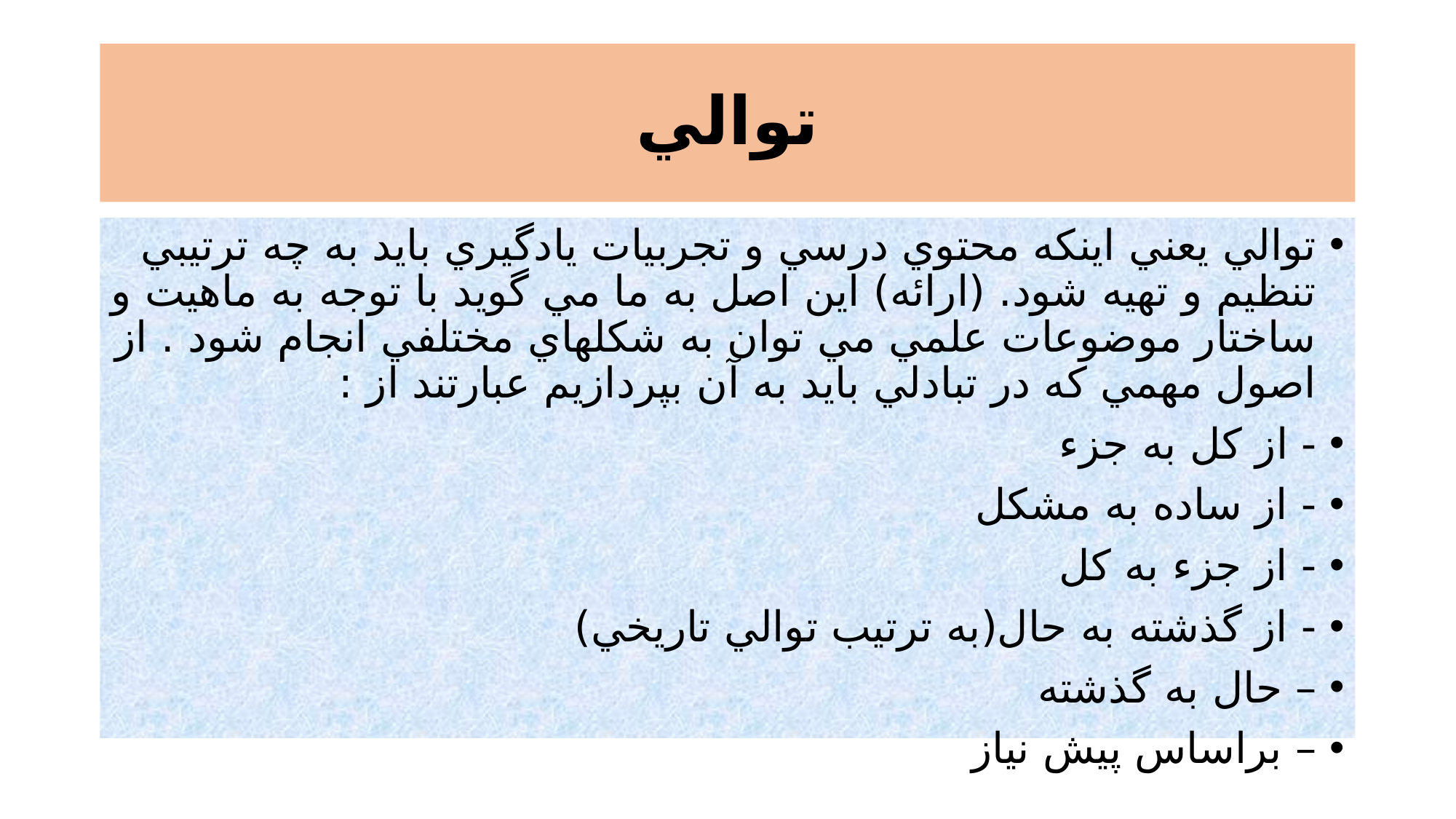

# توالي
توالي يعني اينكه محتوي درسي و تجربيات يادگيري بايد به چه ترتيبي تنظيم و تهيه شود. (ارائه) اين اصل به ما مي گويد با توجه به ماهيت و ساختار موضوعات علمي مي توان به شكلهاي مختلفي انجام شود . از اصول مهمي كه در تبادلي بايد به آن بپردازيم عبارتند از :
- از كل به جزء
- از ساده به مشكل
- از جزء به كل
- از گذشته به حال(به ترتيب توالي تاريخي)
– حال به گذشته
– براساس پيش نياز